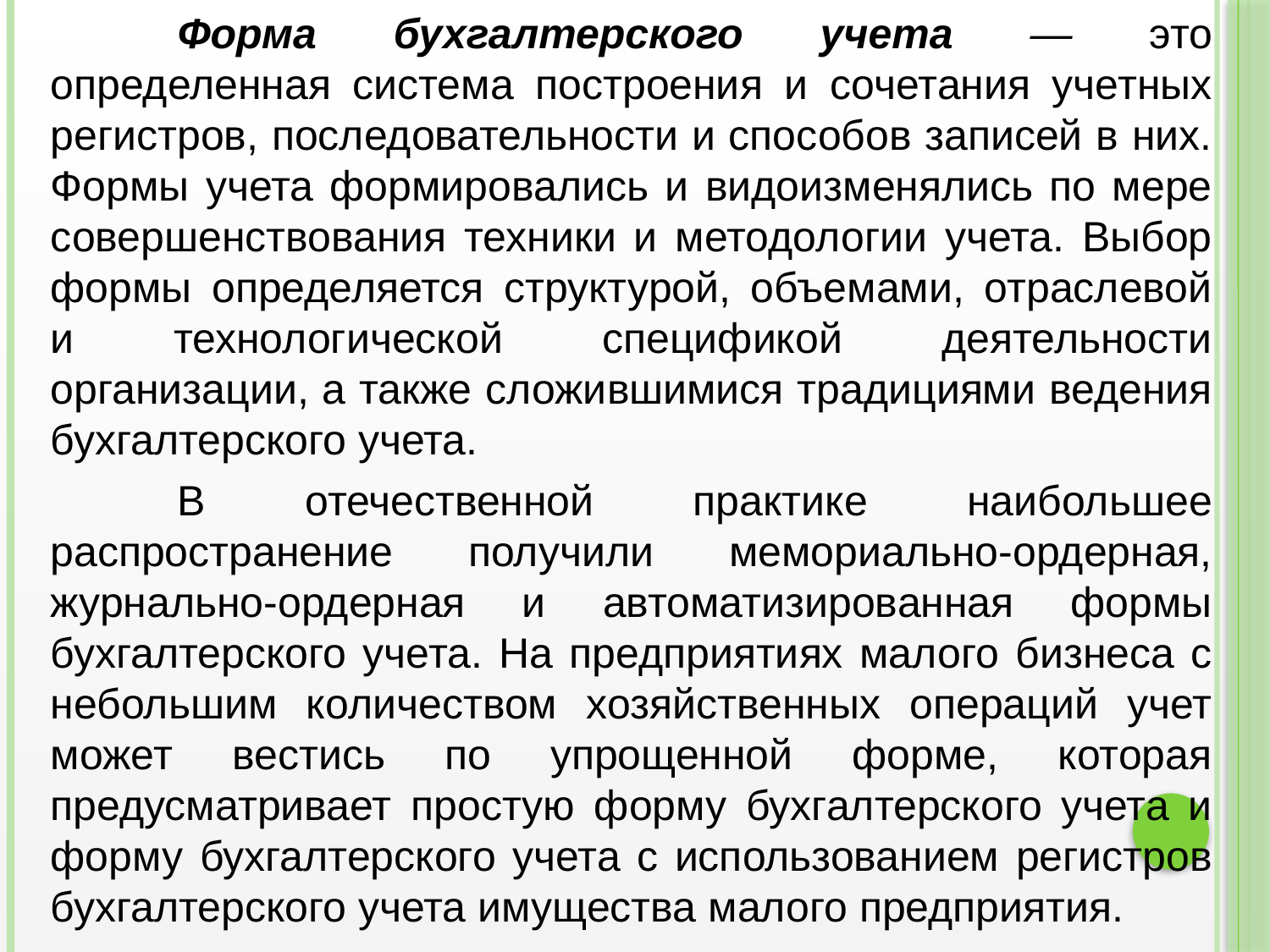

Форма бухгалтерского учета — это определенная система построения и сочетания учетных регистров, последовательности и способов записей в них. Формы учета формировались и видоизменялись по мере совершенствования техники и методологии учета. Выбор формы определяется структурой, объемами, отраслевой и технологической спецификой деятельности организации, а также сложившимися традициями ведения бухгалтерского учета.
		В отечественной практике наибольшее распространение получили мемориально-ордерная, журнально-ордерная и автоматизированная формы бухгалтерского учета. На предприятиях малого бизнеса с небольшим количеством хозяйственных операций учет может вестись по упрощенной форме, которая предусматривает простую форму бухгалтерского учета и форму бухгалтерского учета с использованием регистров бухгалтерского учета имущества малого предприятия.